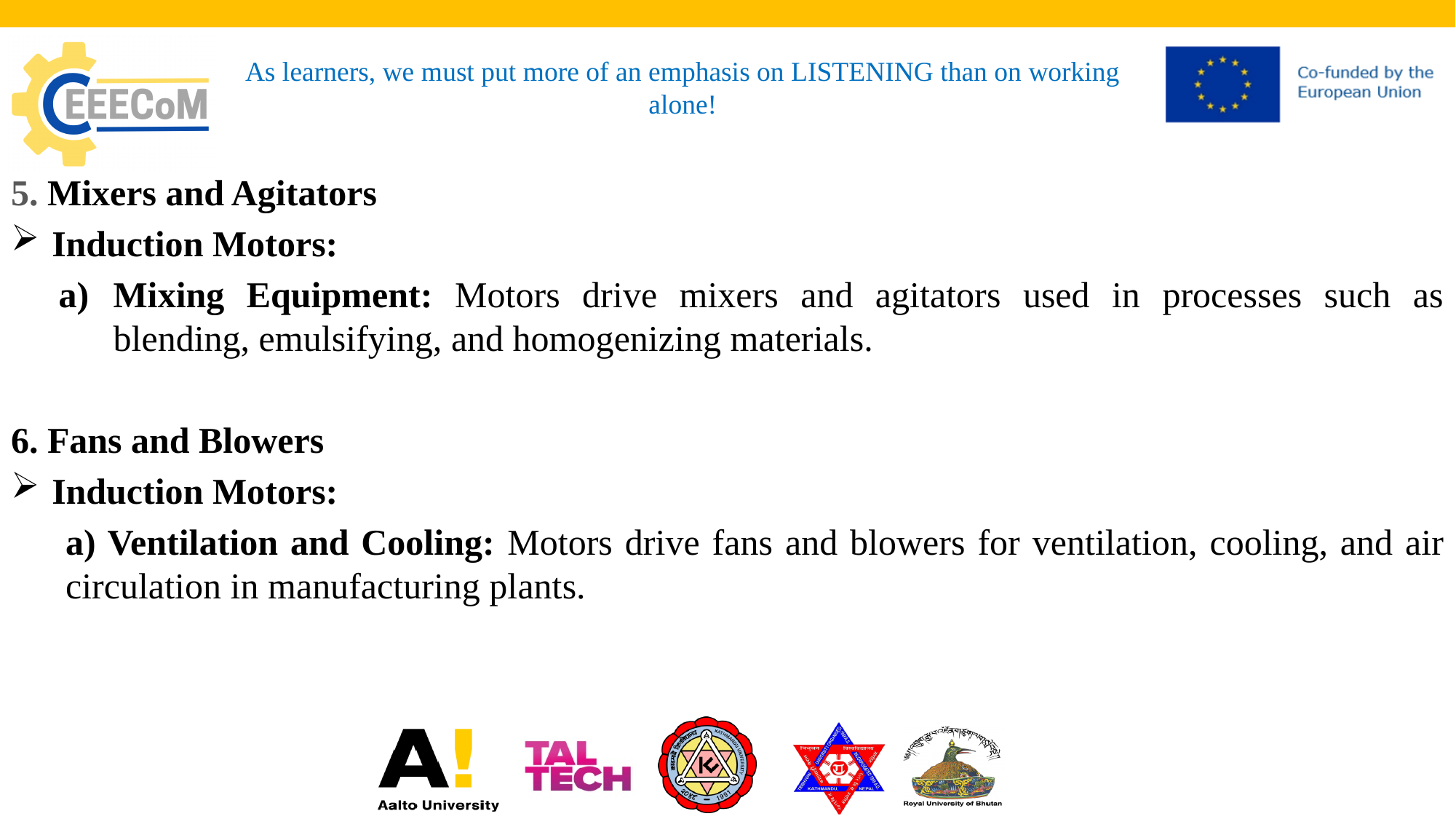

# As learners, we must put more of an emphasis on LISTENING than on working alone!
5. Mixers and Agitators
Induction Motors:
Mixing Equipment: Motors drive mixers and agitators used in processes such as blending, emulsifying, and homogenizing materials.

6. Fans and Blowers
Induction Motors:
a) Ventilation and Cooling: Motors drive fans and blowers for ventilation, cooling, and air circulation in manufacturing plants.